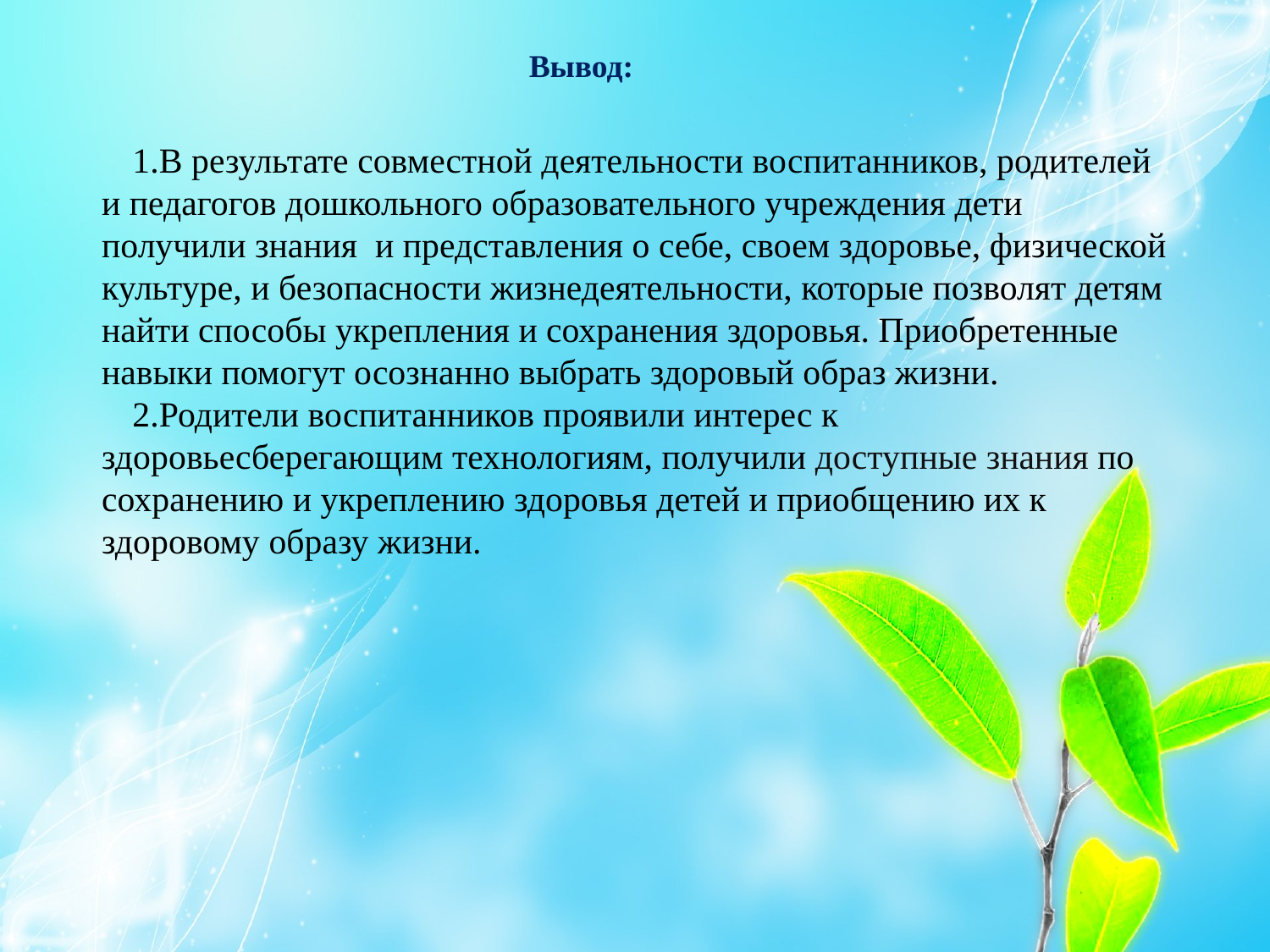

Вывод:

1.В результате совместной деятельности воспитанников, родителей и педагогов дошкольного образовательного учреждения дети получили знания  и представления о себе, своем здоровье, физической культуре, и безопасности жизнедеятельности, которые позволят детям найти способы укрепления и сохранения здоровья. Приобретенные навыки помогут осознанно выбрать здоровый образ жизни.
2.Родители воспитанников проявили интерес к здоровьесберегающим технологиям, получили доступные знания по сохранению и укреплению здоровья детей и приобщению их к здоровому образу жизни.